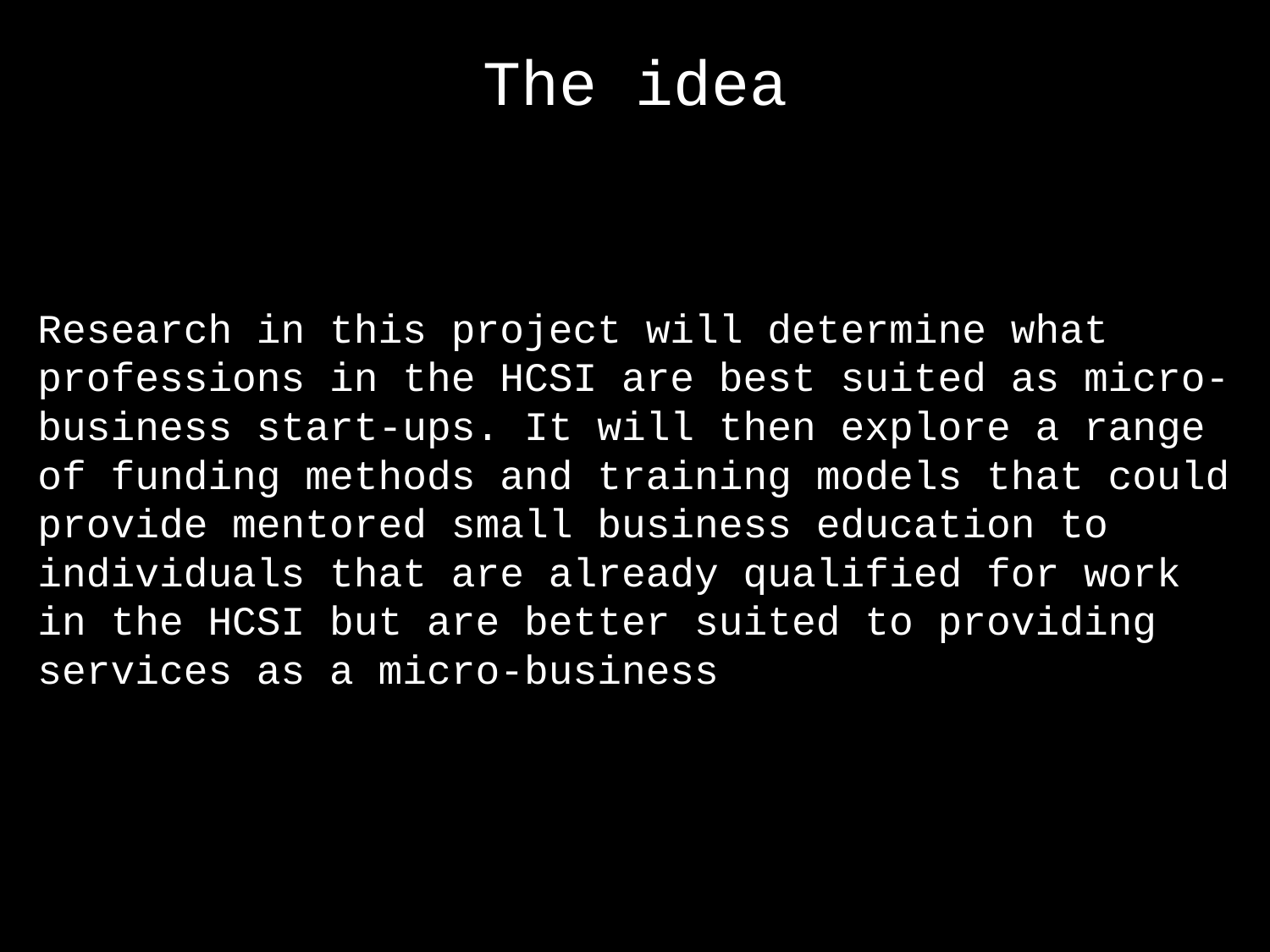

# The idea
Research in this project will determine what professions in the HCSI are best suited as micro-business start-ups. It will then explore a range of funding methods and training models that could provide mentored small business education to individuals that are already qualified for work in the HCSI but are better suited to providing services as a micro-business